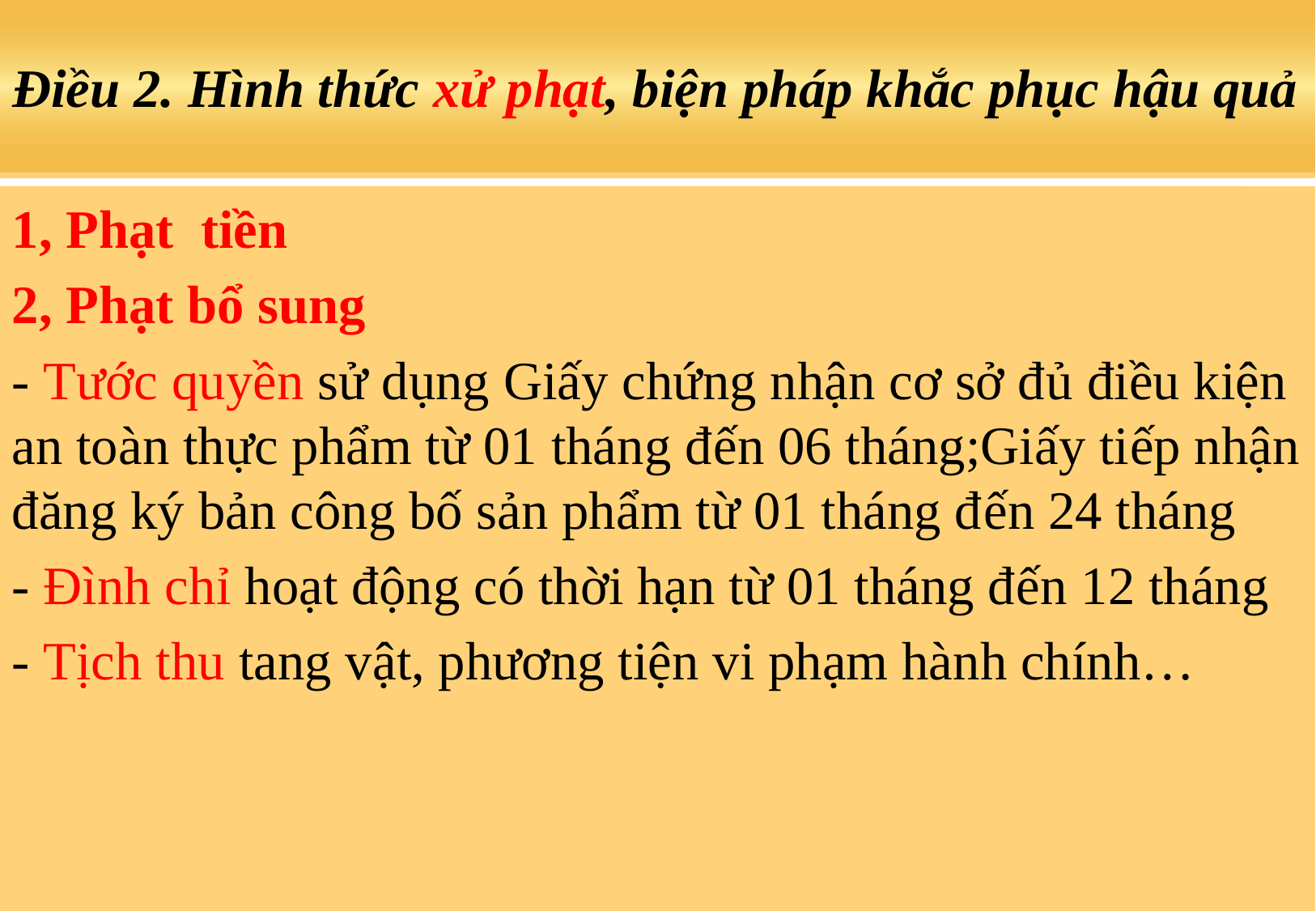

# Điều 2. Hình thức xử phạt, biện pháp khắc phục hậu quả
1, Phạt  tiền
2, Phạt bổ sung
- Tước quyền sử dụng Giấy chứng nhận cơ sở đủ điều kiện an toàn thực phẩm từ 01 tháng đến 06 tháng;Giấy tiếp nhận đăng ký bản công bố sản phẩm từ 01 tháng đến 24 tháng
- Đình chỉ hoạt động có thời hạn từ 01 tháng đến 12 tháng
- Tịch thu tang vật, phương tiện vi phạm hành chính…